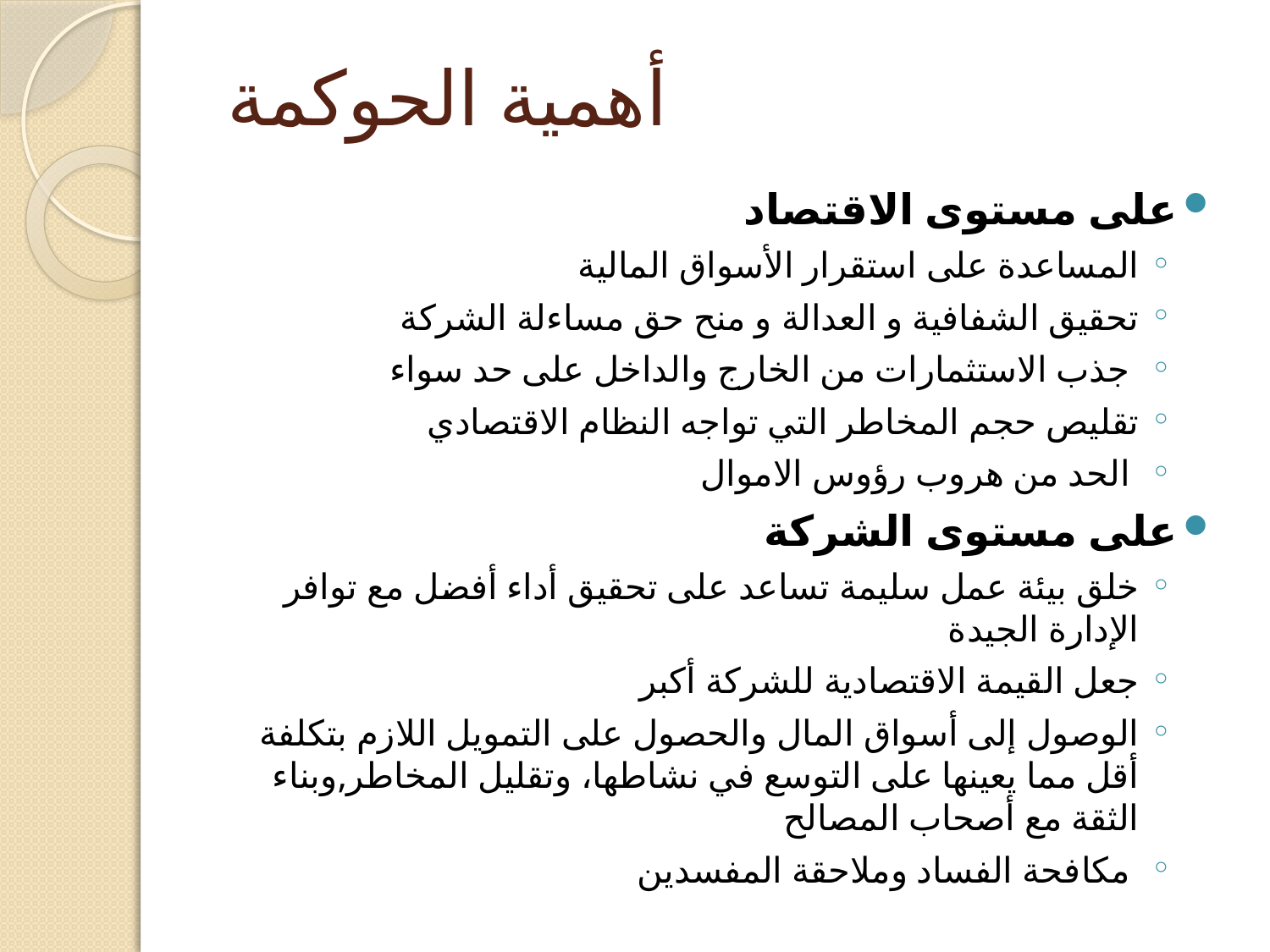

# أهمية الحوكمة
على مستوى الاقتصاد
المساعدة على استقرار الأسواق المالية
تحقيق الشفافية و العدالة و منح حق مساءلة الشركة
 جذب الاستثمارات من الخارج والداخل على حد سواء
تقليص حجم المخاطر التي تواجه النظام الاقتصادي
 الحد من هروب رؤوس الاموال
على مستوى الشركة
خلق بيئة عمل سليمة تساعد على تحقيق أداء أفضل مع توافر الإدارة الجيدة
جعل القيمة الاقتصادية للشركة أكبر
الوصول إلى أسواق المال والحصول على التمويل اللازم بتكلفة أقل مما يعينها على التوسع في نشاطها، وتقليل المخاطر,وبناء الثقة مع أصحاب المصالح
 مكافحة الفساد وملاحقة المفسدين